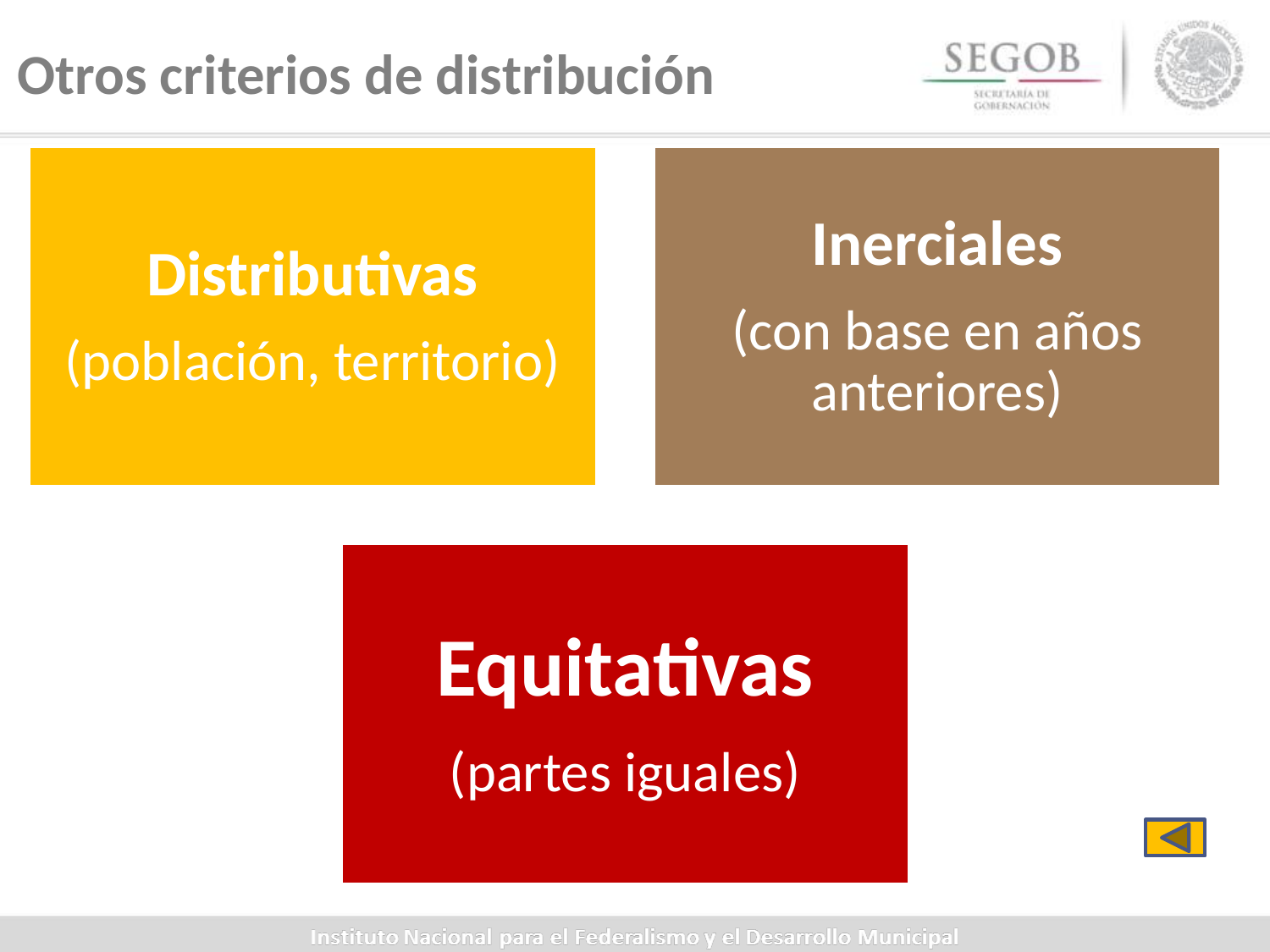

Otros criterios de distribución
Distributivas
(población, territorio)
Inerciales
(con base en años anteriores)
Equitativas
(partes iguales)